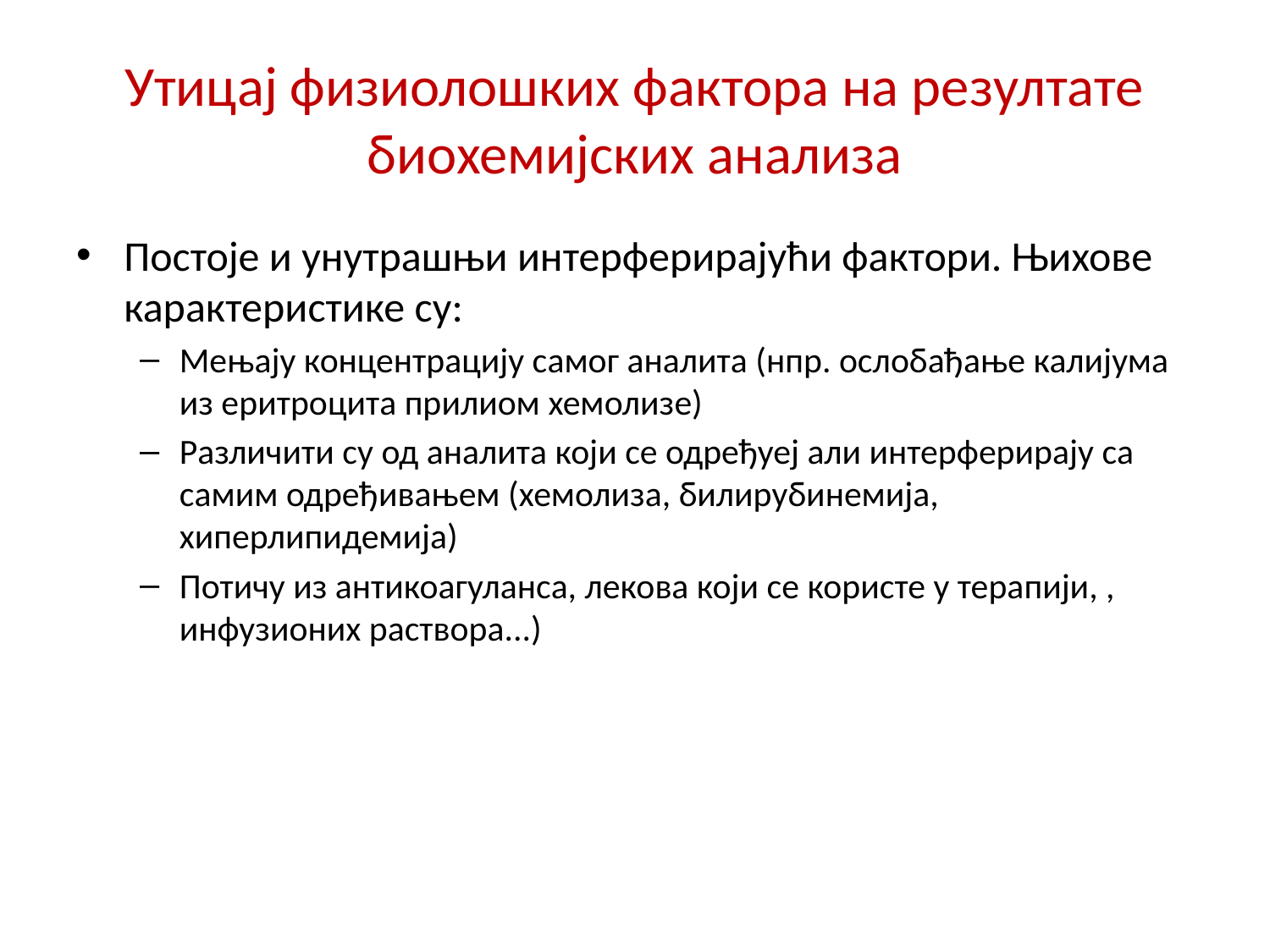

# Утицај физиолошких фактора на резултате биохемијских анализа
Постоје и унутрашњи интерферирајући фактори. Њихове карактеристике су:
Мењају концентрацију самог аналита (нпр. ослобађање калијума из еритроцита прилиом хемолизе)
Различити су од аналита који се одређуеј али интерферирају са самим одређивањем (хемолиза, билирубинемија, хиперлипидемија)
Потичу из антикоагуланса, лекова који се користе у терапији, , инфузионих раствора...)